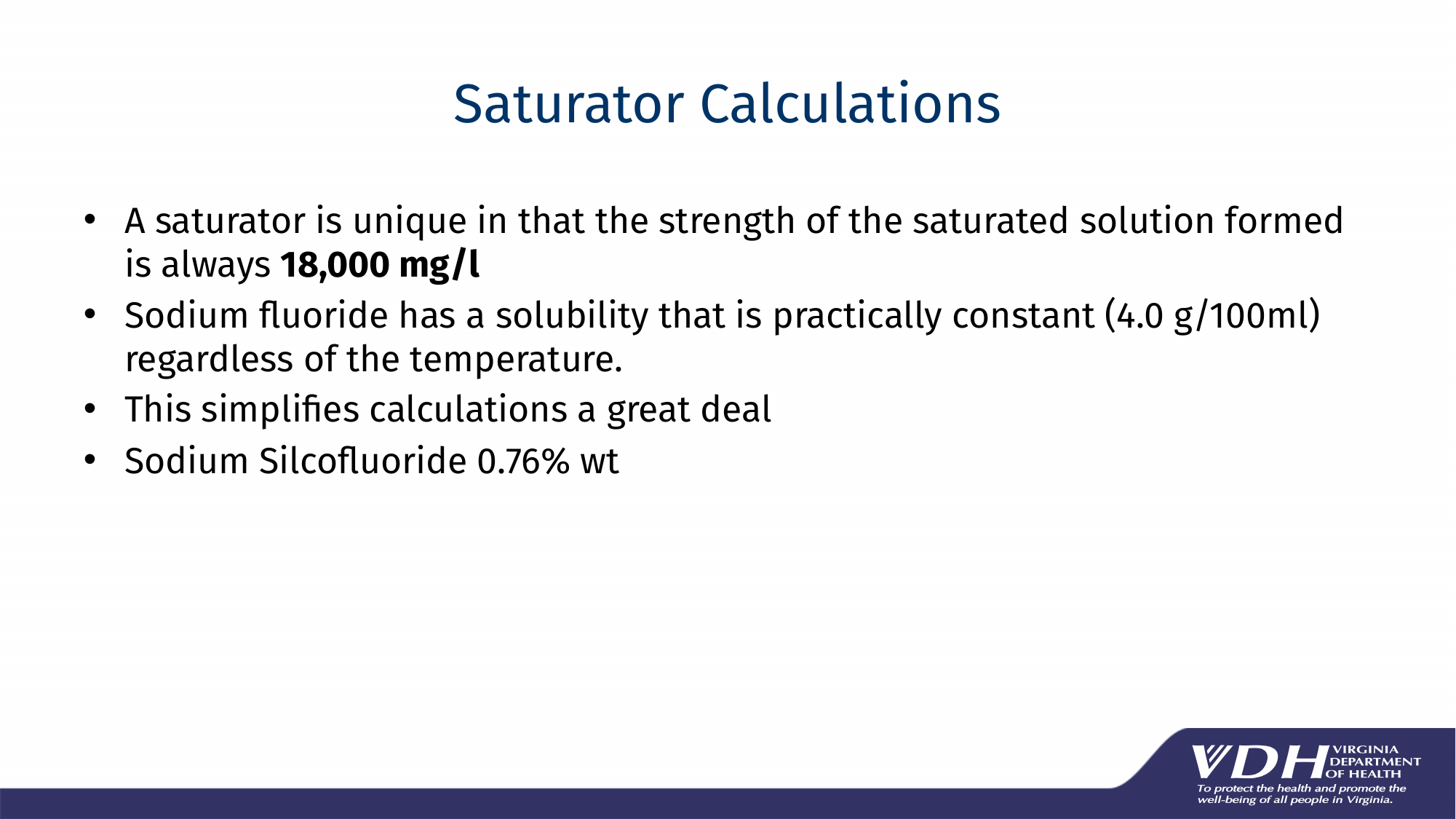

# Saturator Calculations
A saturator is unique in that the strength of the saturated solution formed is always 18,000 mg/l
Sodium fluoride has a solubility that is practically constant (4.0 g/100ml) regardless of the temperature.
This simplifies calculations a great deal
Sodium Silcofluoride 0.76% wt

60